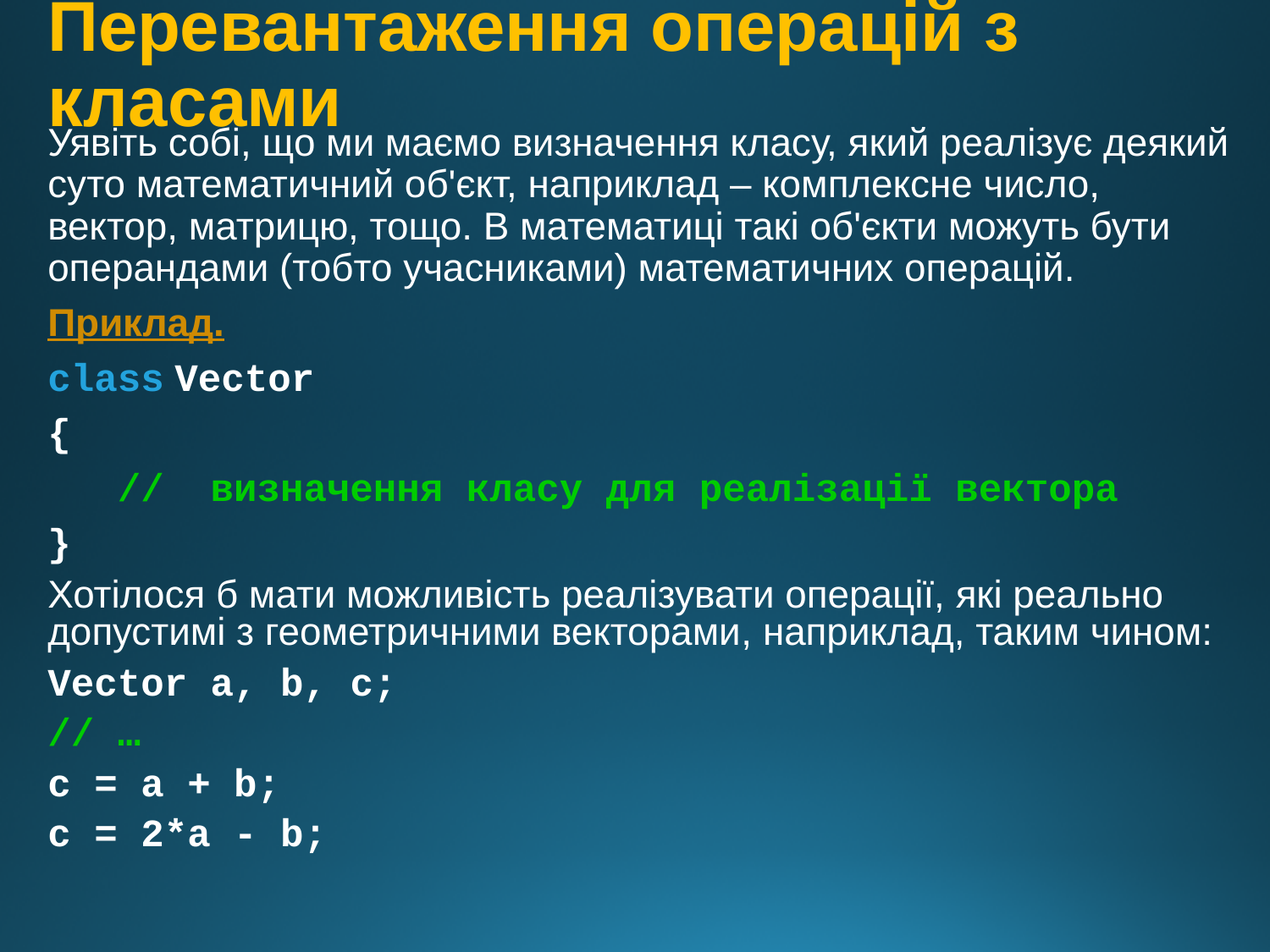

# Перевантаження операцій з класами
Уявіть собі, що ми маємо визначення класу, який реалізує деякий суто математичний об'єкт, наприклад – комплексне число, вектор, матрицю, тощо. В математиці такі об'єкти можуть бути операндами (тобто учасниками) математичних операцій.
Приклад.
class Vector
{
   //  визначення класу для реалізації вектора
}
Хотілося б мати можливість реалізувати операції, які реально допустимі з геометричними векторами, наприклад, таким чином:
Vector a, b, c;
// …
c = a + b;
c = 2*a - b;